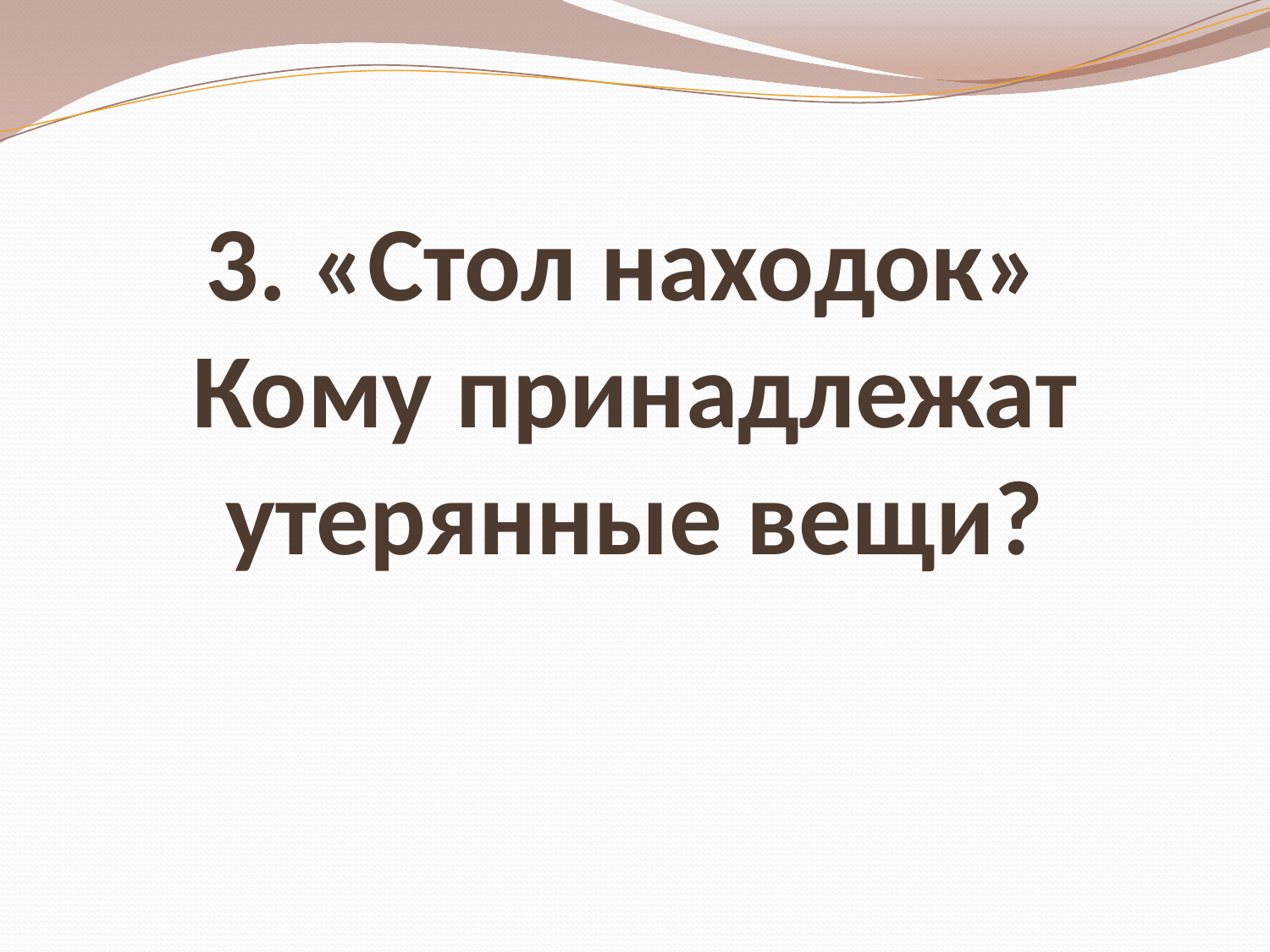

# 3. «Стол находок» Кому принадлежат утерянные вещи?